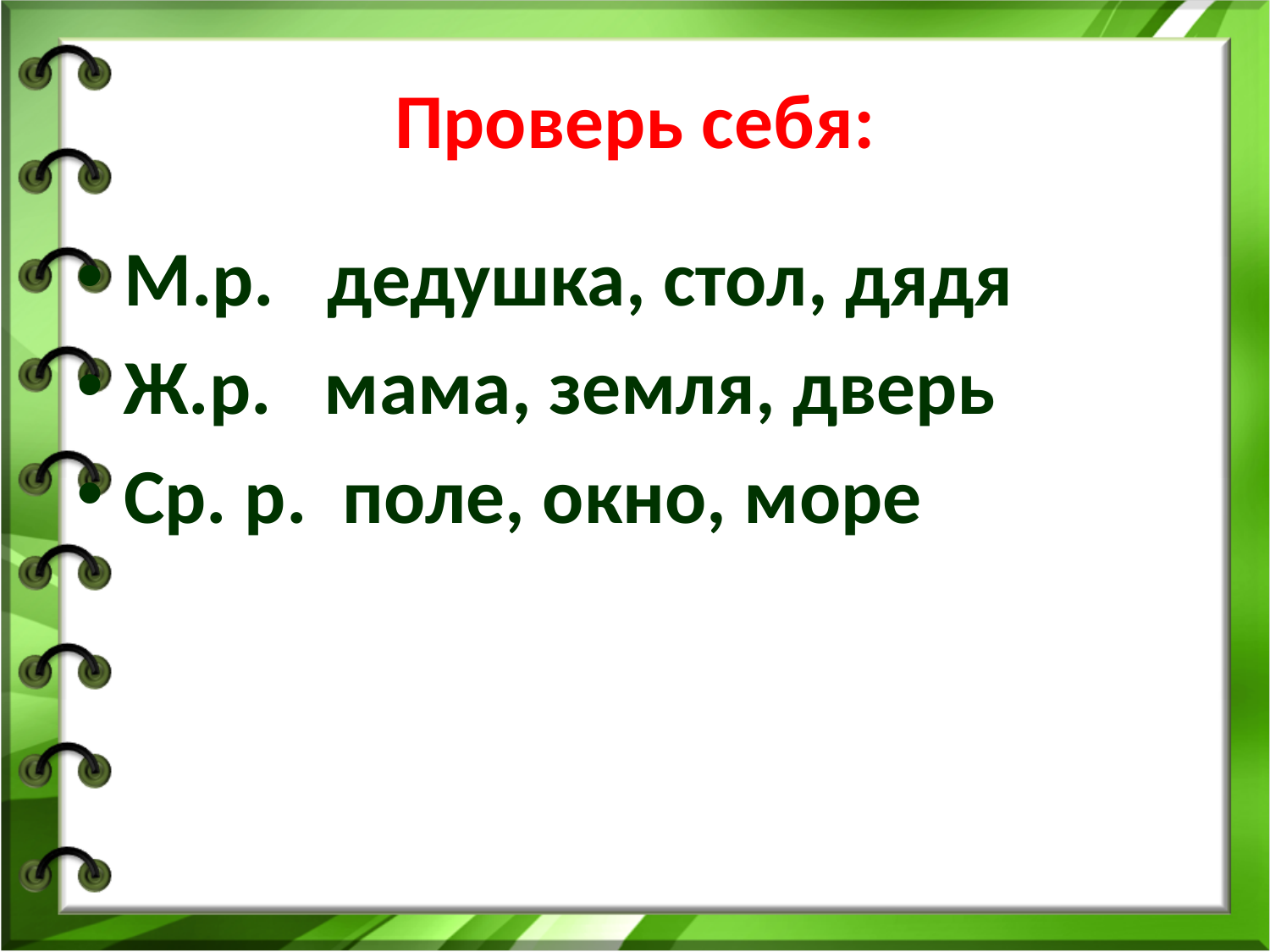

# Проверь себя:
М.р.   дедушка, стол, дядя
Ж.р.   мама, земля, дверь
Ср. р.  поле, окно, море